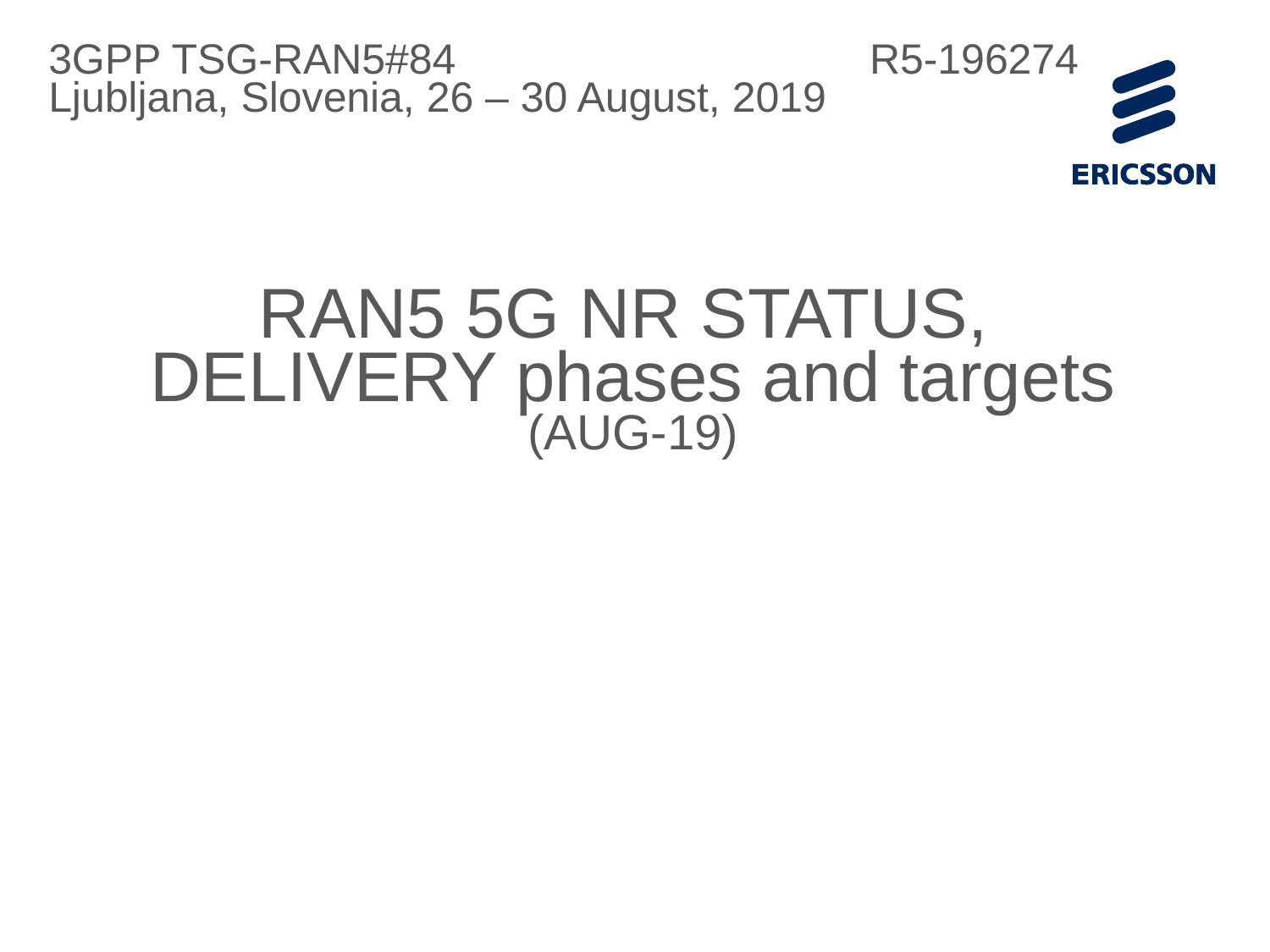

3GPP TSG-RAN5#84		     	     R5-196274
Ljubljana, Slovenia, 26 – 30 August, 2019
# RAN5 5G NR STATUS, DELIVERY phases and targets (AUG-19)